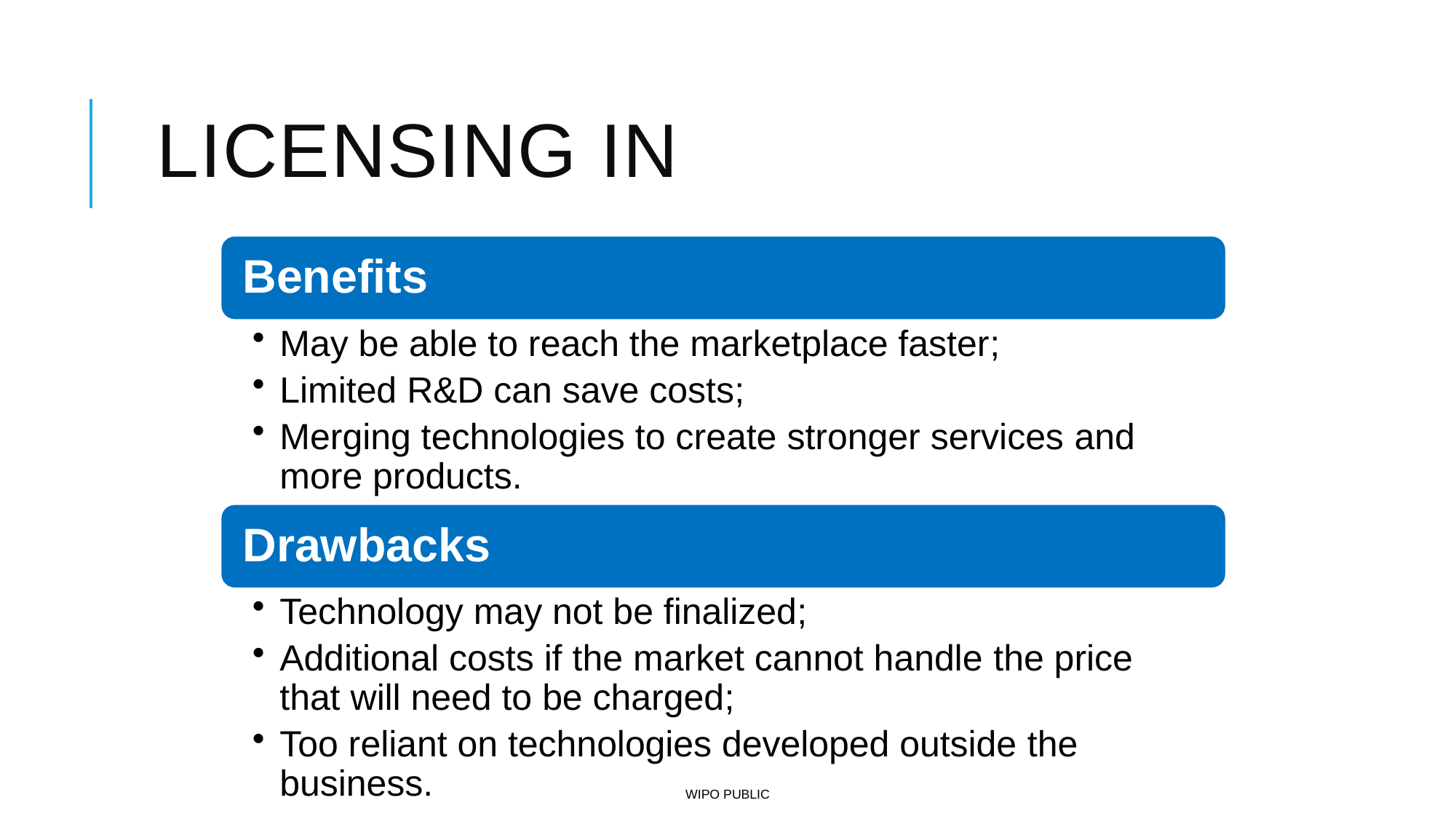

# Licensing in
Benefits
May be able to reach the marketplace faster;
Limited R&D can save costs;
Merging technologies to create stronger services and more products.
Drawbacks
Technology may not be finalized;
Additional costs if the market cannot handle the price that will need to be charged;
Too reliant on technologies developed outside the business.